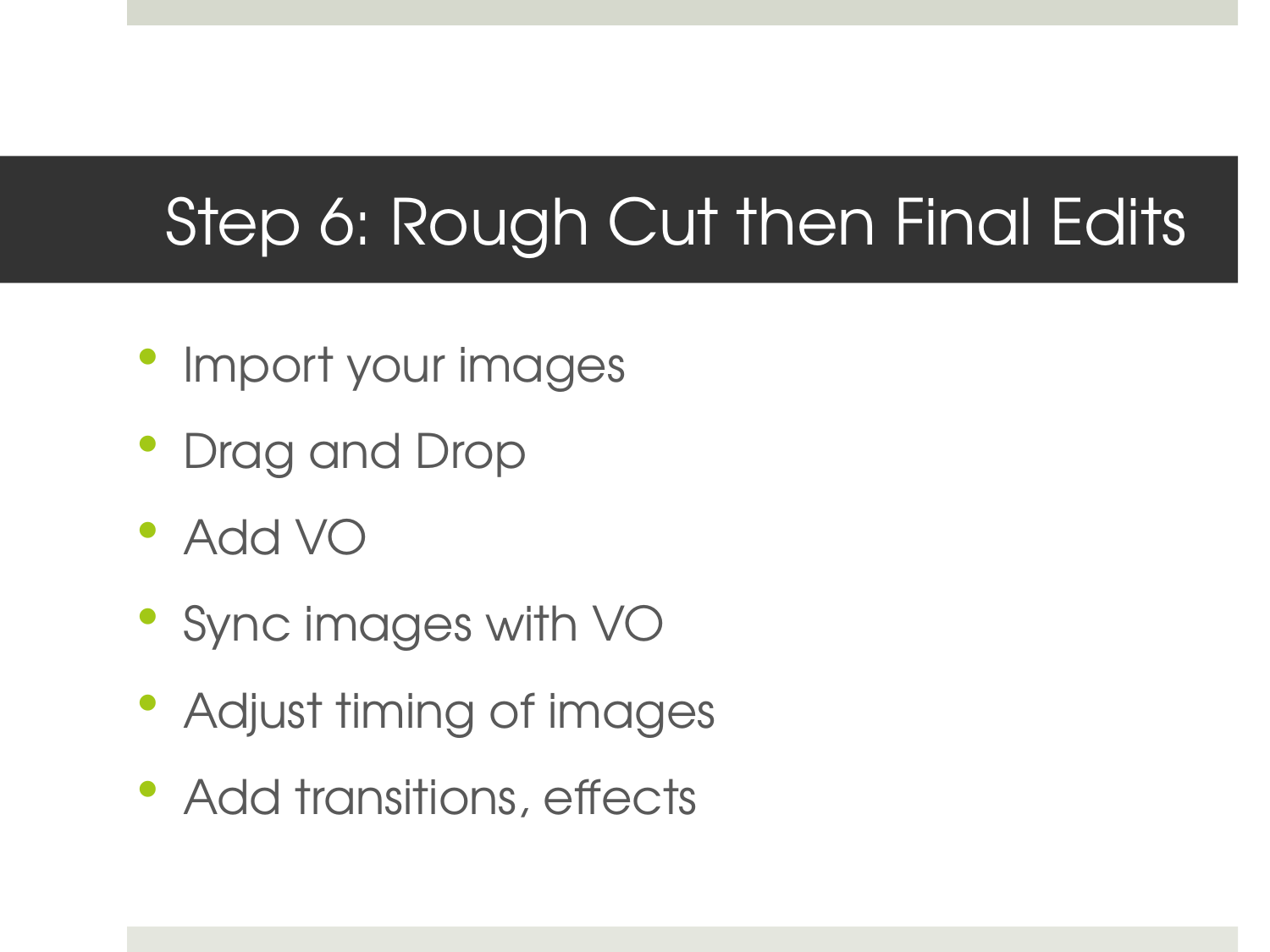

# Step 6: Rough Cut then Final Edits
Import your images
Drag and Drop
Add VO
Sync images with VO
Adjust timing of images
Add transitions, effects